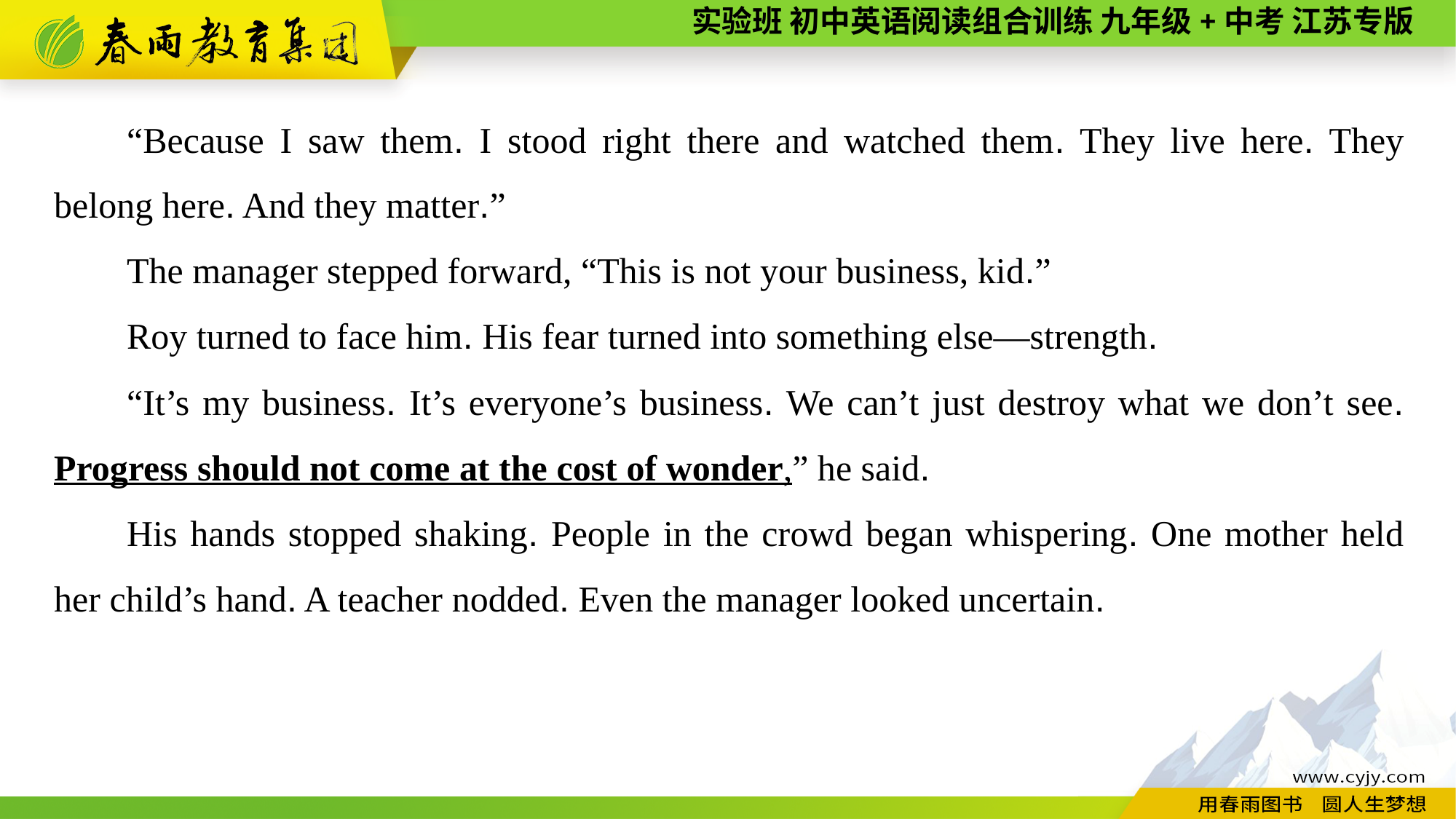

“Because I saw them. I stood right there and watched them. They live here. They belong here. And they matter.”
The manager stepped forward, “This is not your business, kid.”
Roy turned to face him. His fear turned into something else—strength.
“It’s my business. It’s everyone’s business. We can’t just destroy what we don’t see. Progress should not come at the cost of wonder,” he said.
His hands stopped shaking. People in the crowd began whispering. One mother held her child’s hand. A teacher nodded. Even the manager looked uncertain.